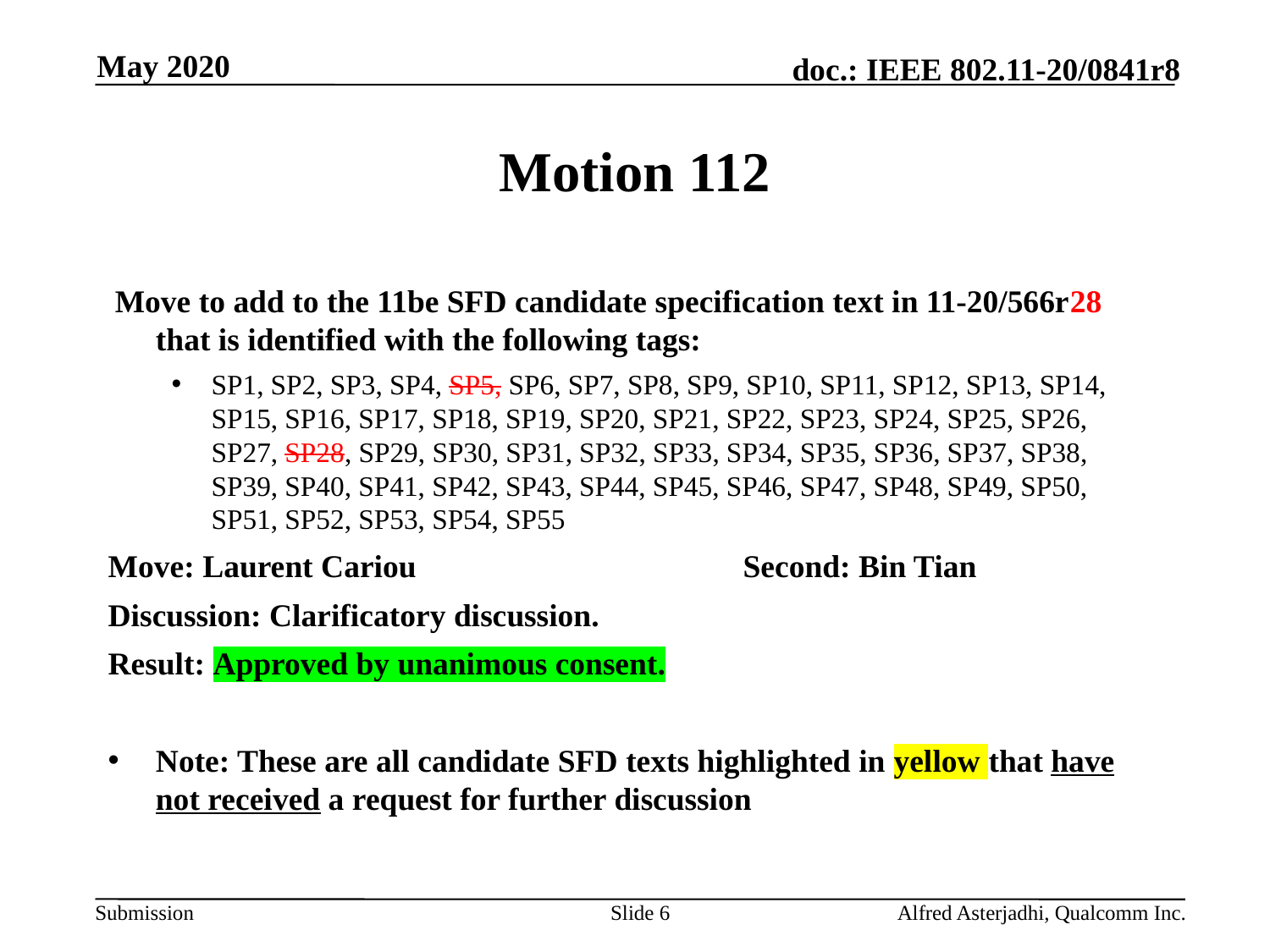

May 2020
# Motion 112
 Move to add to the 11be SFD candidate specification text in 11-20/566r28 that is identified with the following tags:
SP1, SP2, SP3, SP4, SP5, SP6, SP7, SP8, SP9, SP10, SP11, SP12, SP13, SP14, SP15, SP16, SP17, SP18, SP19, SP20, SP21, SP22, SP23, SP24, SP25, SP26, SP27, SP28, SP29, SP30, SP31, SP32, SP33, SP34, SP35, SP36, SP37, SP38, SP39, SP40, SP41, SP42, SP43, SP44, SP45, SP46, SP47, SP48, SP49, SP50, SP51, SP52, SP53, SP54, SP55
Move: Laurent Cariou			Second: Bin Tian
Discussion: Clarificatory discussion.
Result: Approved by unanimous consent.

Note: These are all candidate SFD texts highlighted in yellow that have not received a request for further discussion

Slide 6
Alfred Asterjadhi, Qualcomm Inc.